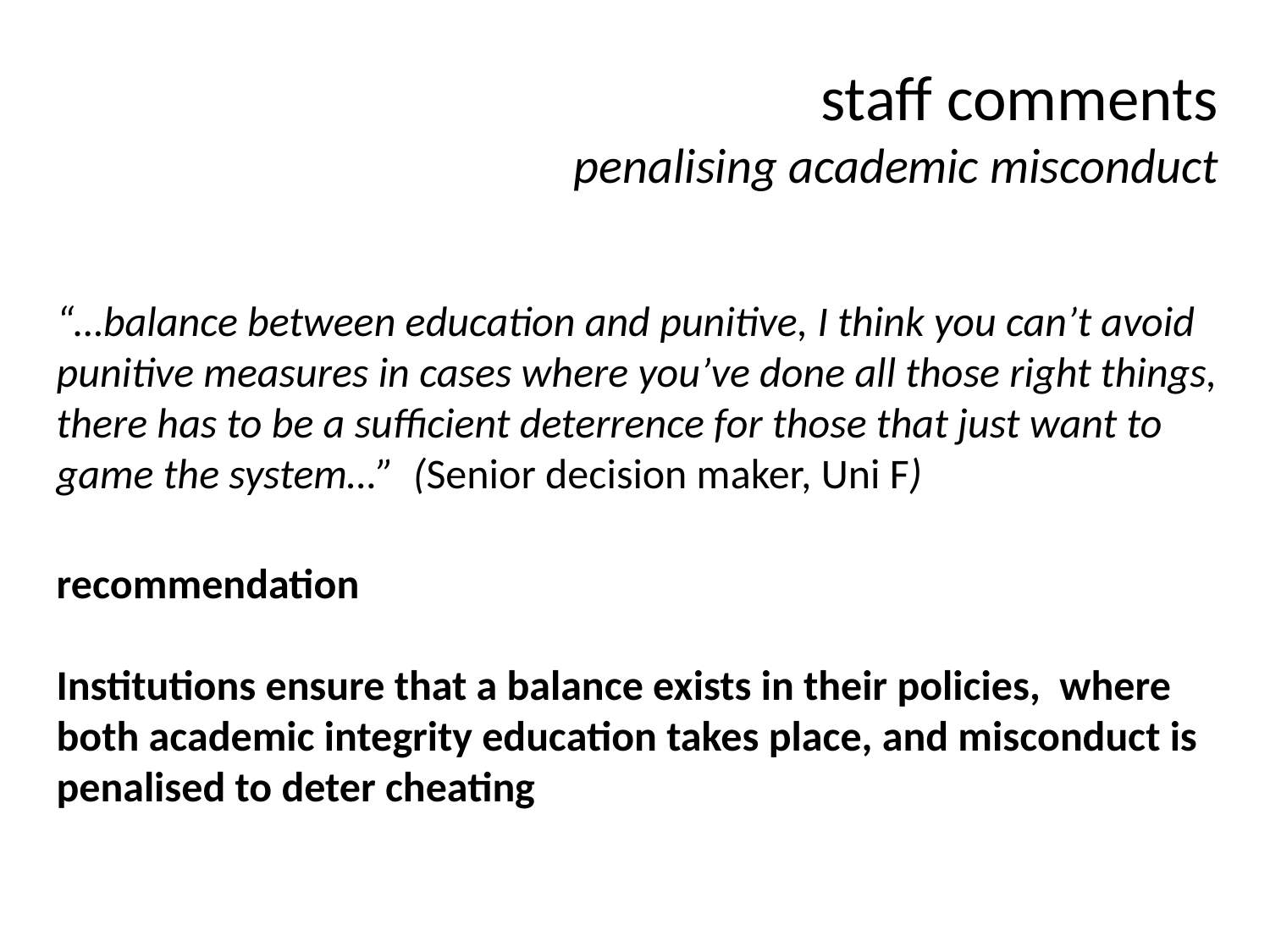

staff comments
penalising academic misconduct

“…balance between education and punitive, I think you can’t avoid punitive measures in cases where you’ve done all those right things, there has to be a sufficient deterrence for those that just want to game the system…”  (Senior decision maker, Uni F)

recommendation

Institutions ensure that a balance exists in their policies,  where both academic integrity education takes place, and misconduct is penalised to deter cheating